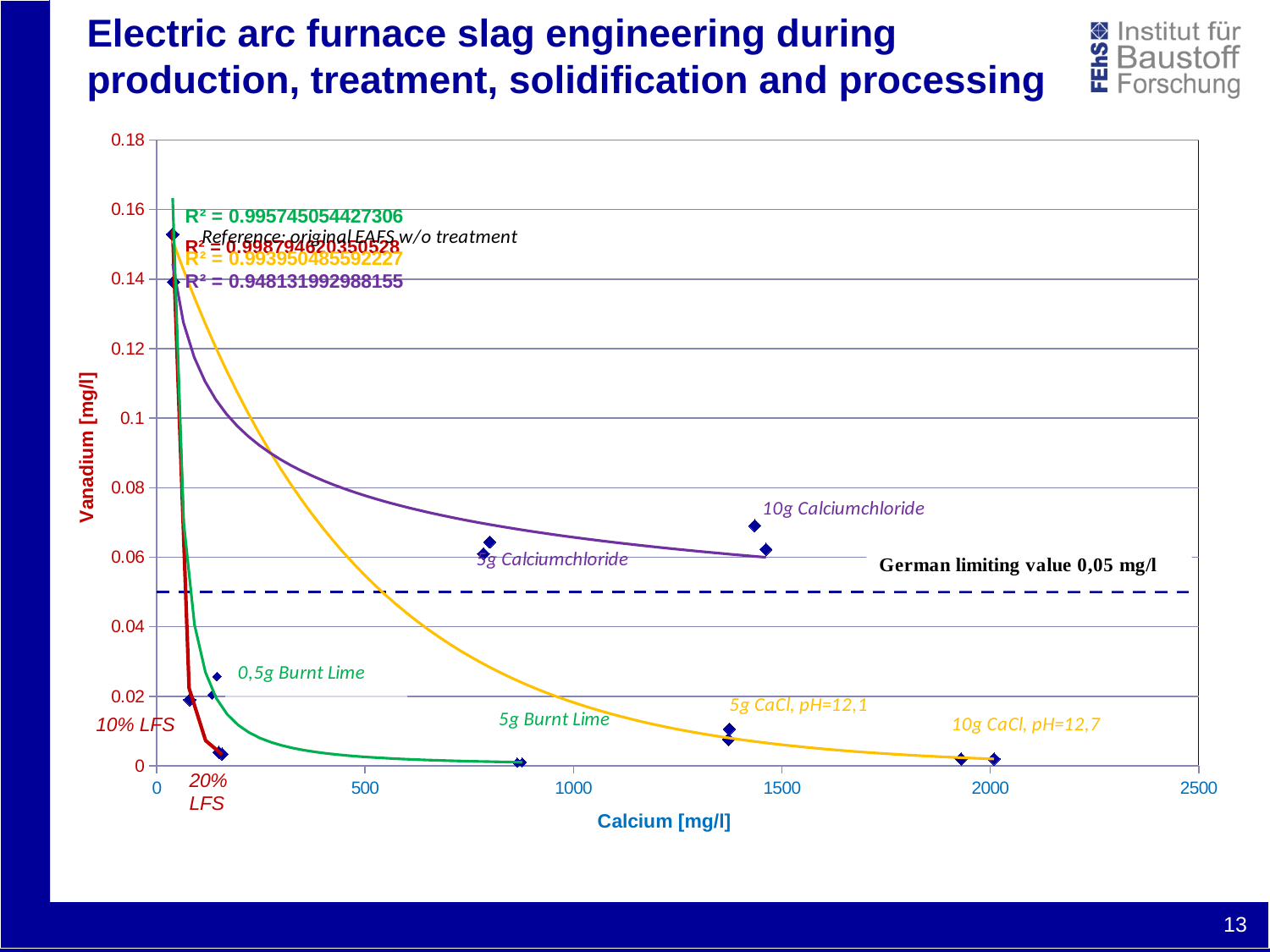

### Chart

| Category |  |  |  |  | SWS-1 / Z 1.1 |
|---|---|---|---|---|---|